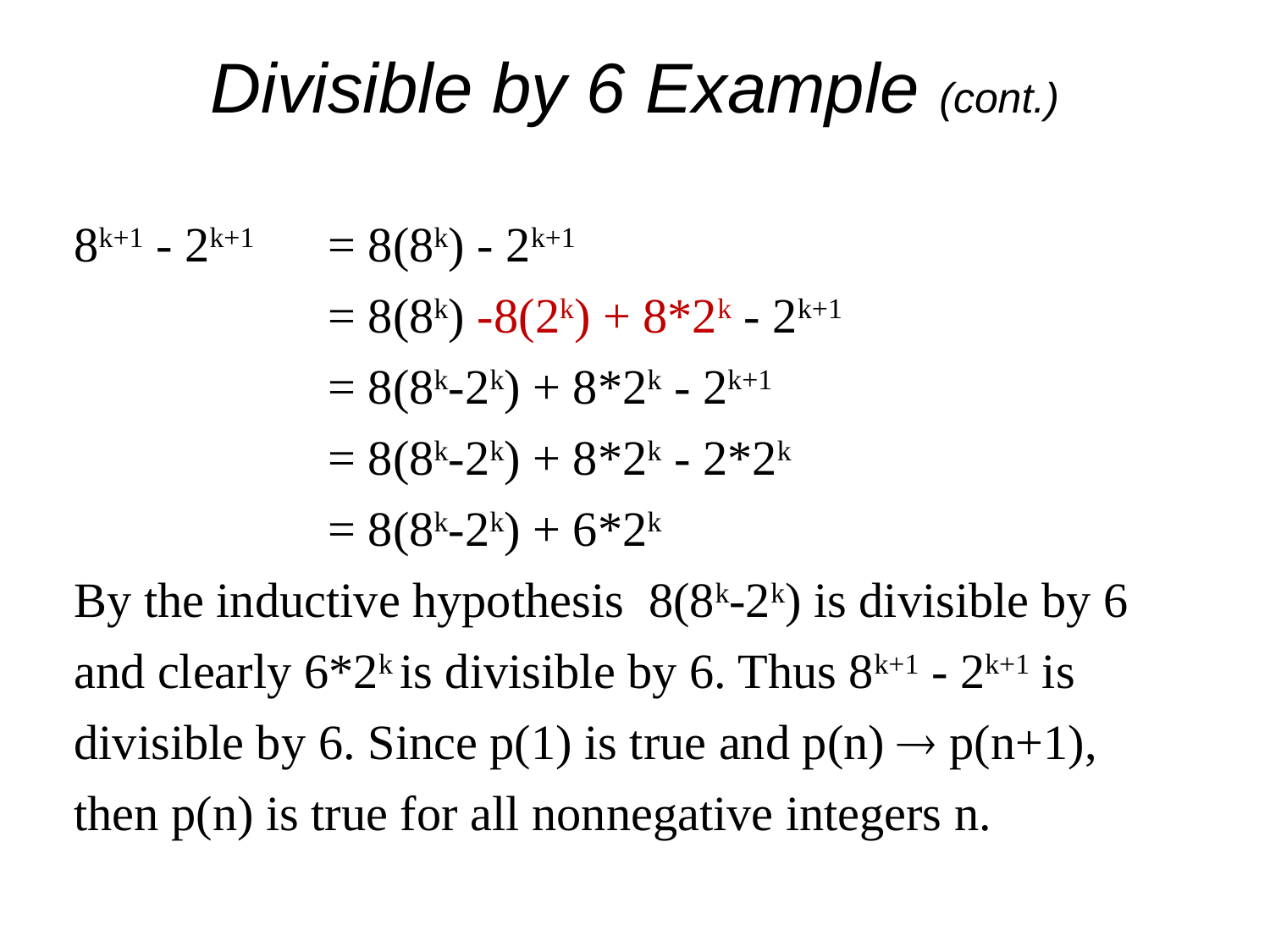

# Divisible by 6 Example (cont.)
8k+1 - 2k+1 	= 8(8k) - 2k+1
		= 8(8k) -8(2k) + 8*2k - 2k+1
		= 8(8k-2k) + 8*2k - 2k+1
		= 8(8k-2k) + 8*2k - 2*2k
		= 8(8k-2k) + 6*2k
By the inductive hypothesis  8(8k-2k) is divisible by 6 and clearly 6*2k is divisible by 6. Thus 8k+1 - 2k+1 is divisible by 6. Since p(1) is true and p(n) → p(n+1), then p(n) is true for all nonnegative integers n.